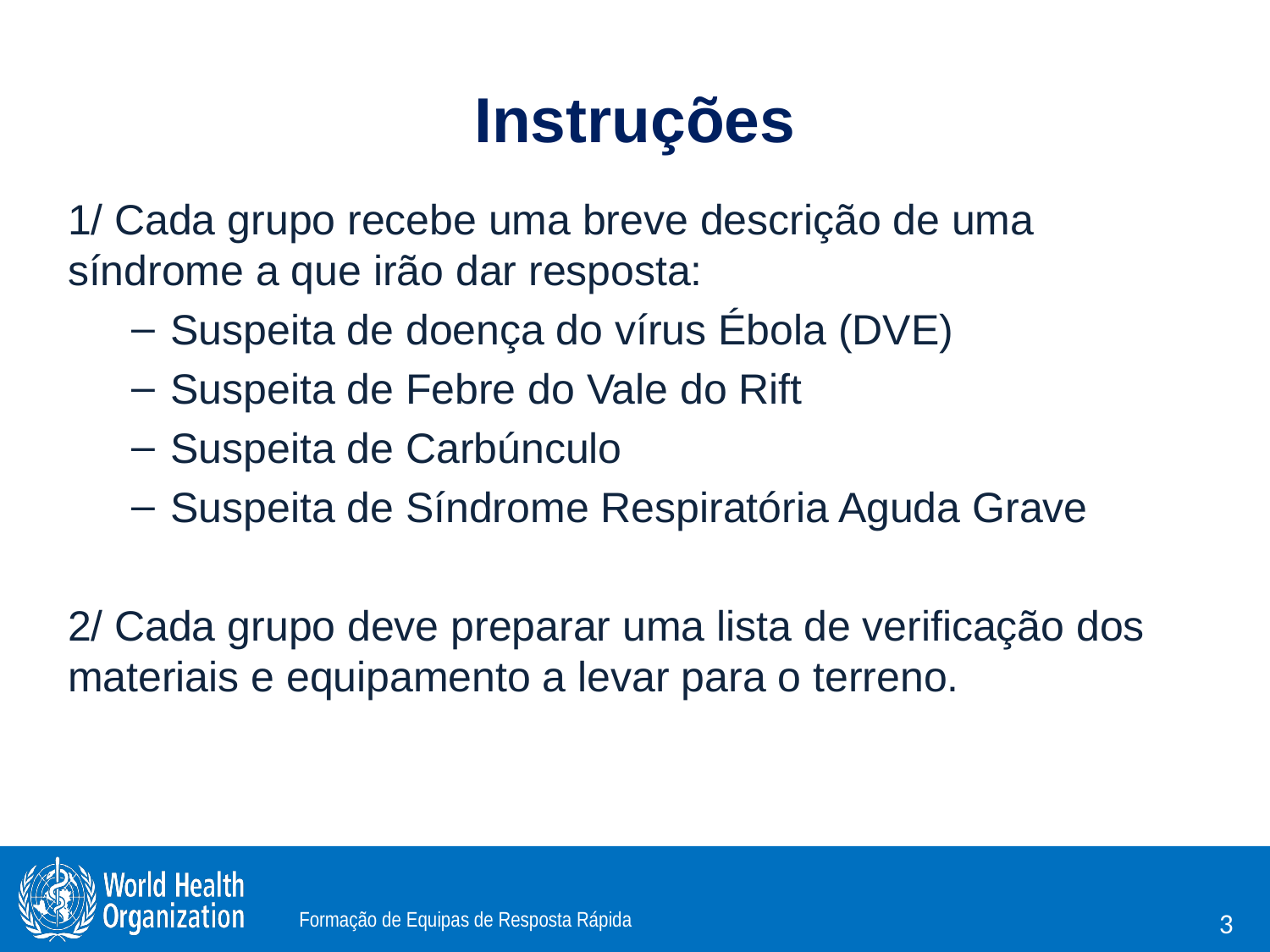

# Instruções
1/ Cada grupo recebe uma breve descrição de uma síndrome a que irão dar resposta:
Suspeita de doença do vírus Ébola (DVE)
Suspeita de Febre do Vale do Rift
Suspeita de Carbúnculo
Suspeita de Síndrome Respiratória Aguda Grave

2/ Cada grupo deve preparar uma lista de verificação dos materiais e equipamento a levar para o terreno.